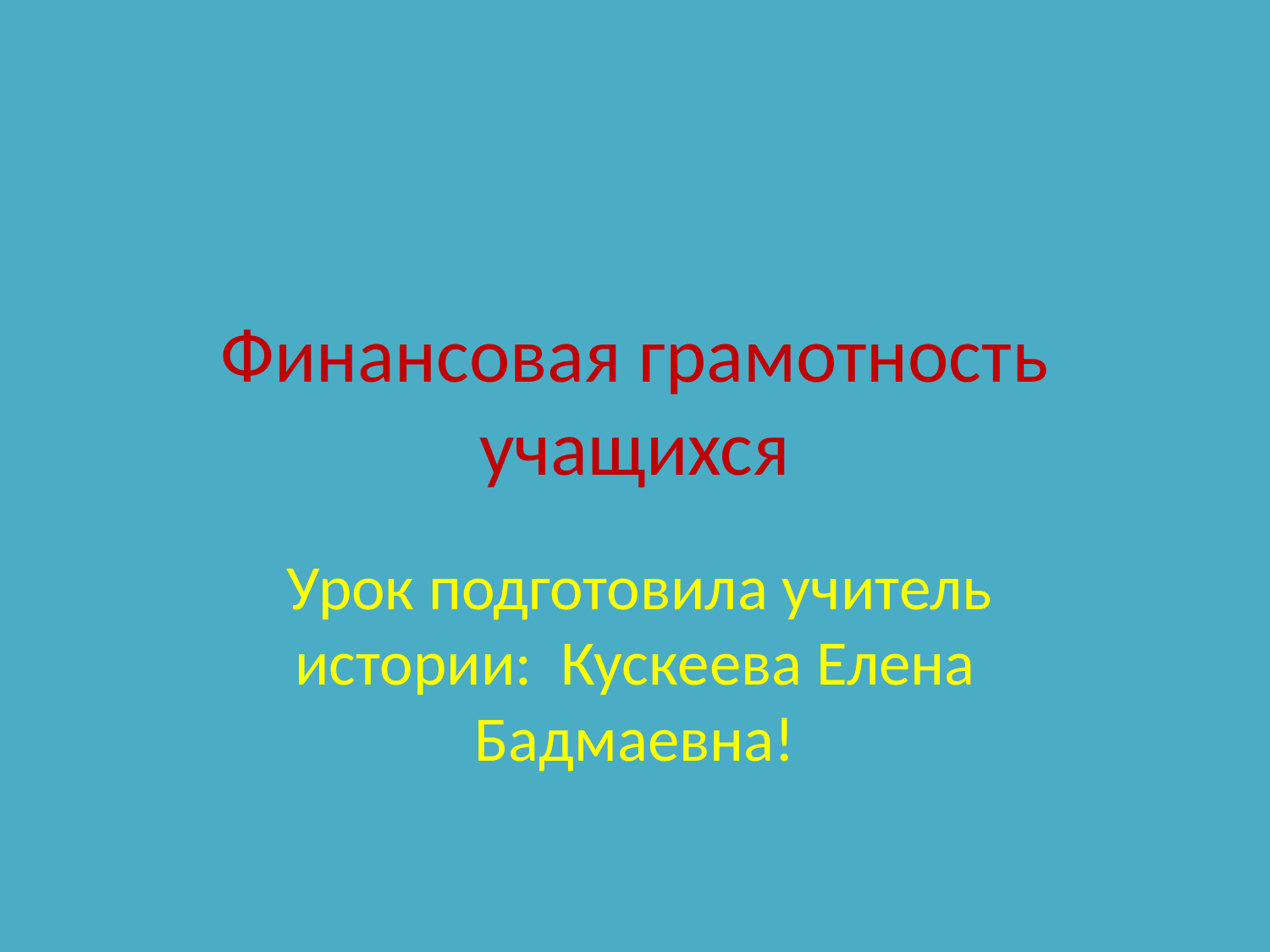

# Финансовая грамотность учащихся
 Урок подготовила учитель истории:  Кускеева Елена Бадмаевна!